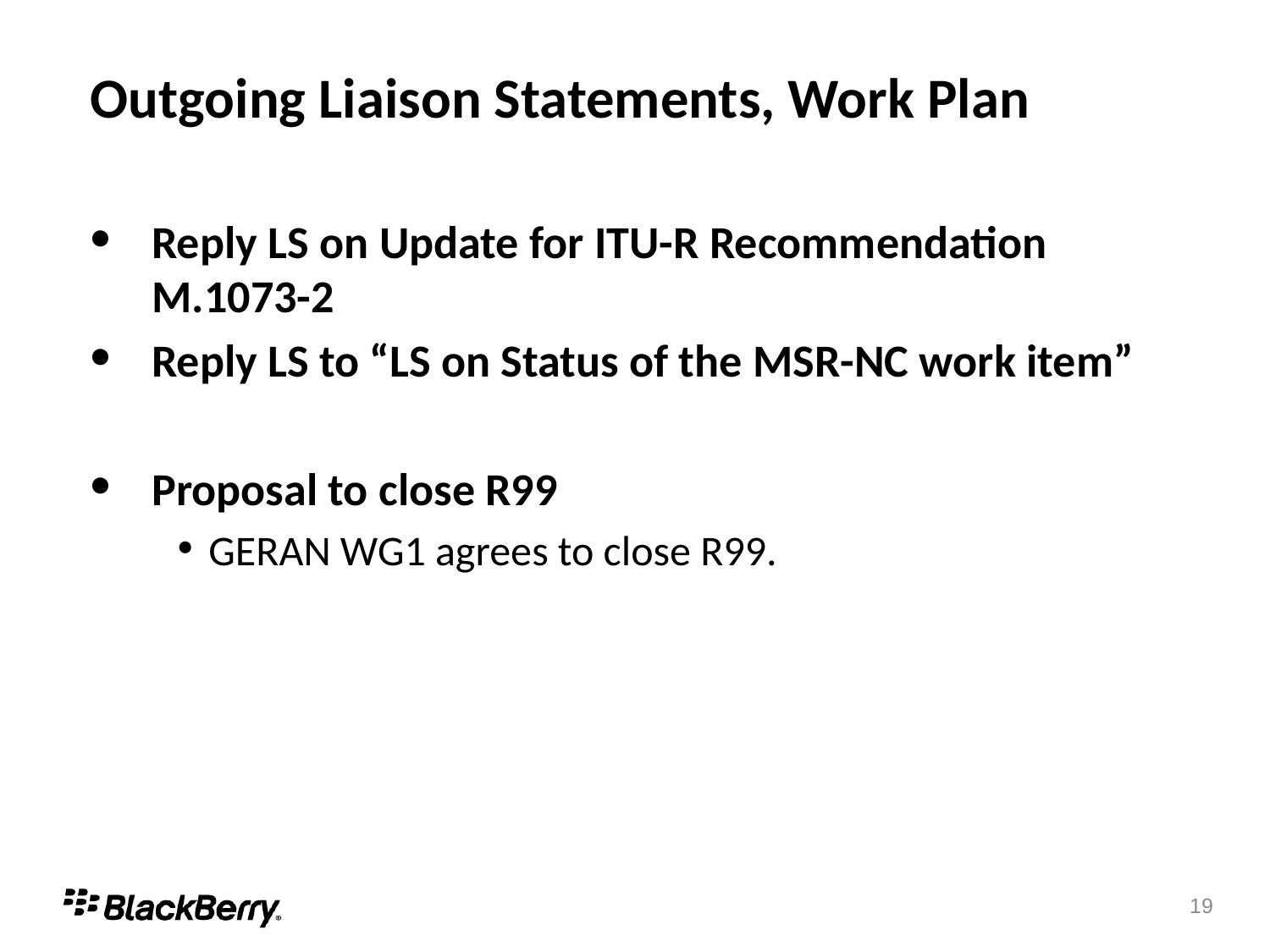

# Outgoing Liaison Statements, Work Plan
Reply LS on Update for ITU-R Recommendation M.1073-2
Reply LS to “LS on Status of the MSR-NC work item”

Proposal to close R99
GERAN WG1 agrees to close R99.
19